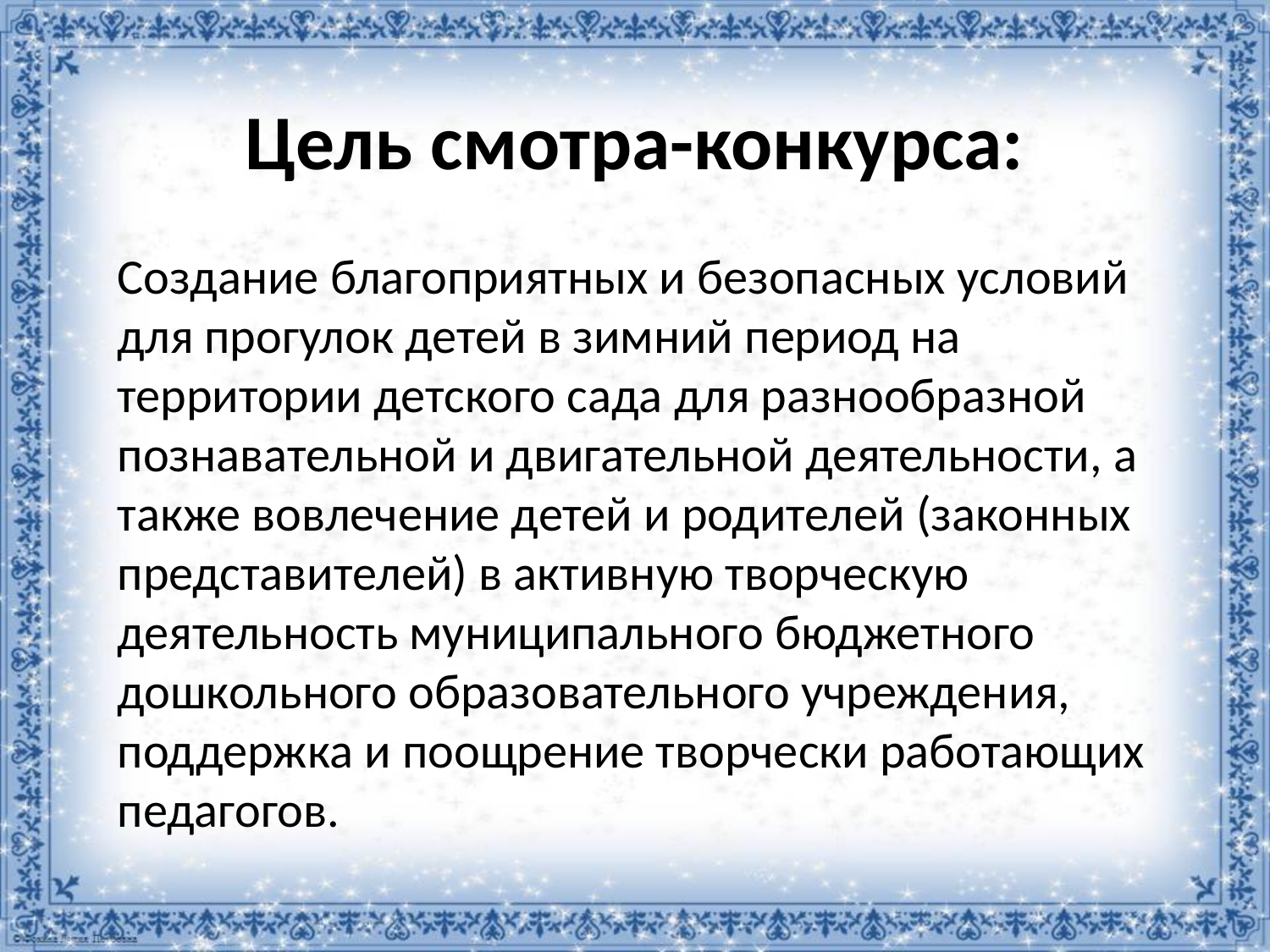

# Цель смотра-конкурса:
Создание благоприятных и безопасных условий для прогулок детей в зимний период на территории детского сада для разнообразной познавательной и двигательной деятельности, а также вовлечение детей и родителей (законных представителей) в активную творческую деятельность муниципального бюджетного дошкольного образовательного учреждения, поддержка и поощрение творчески работающих педагогов.